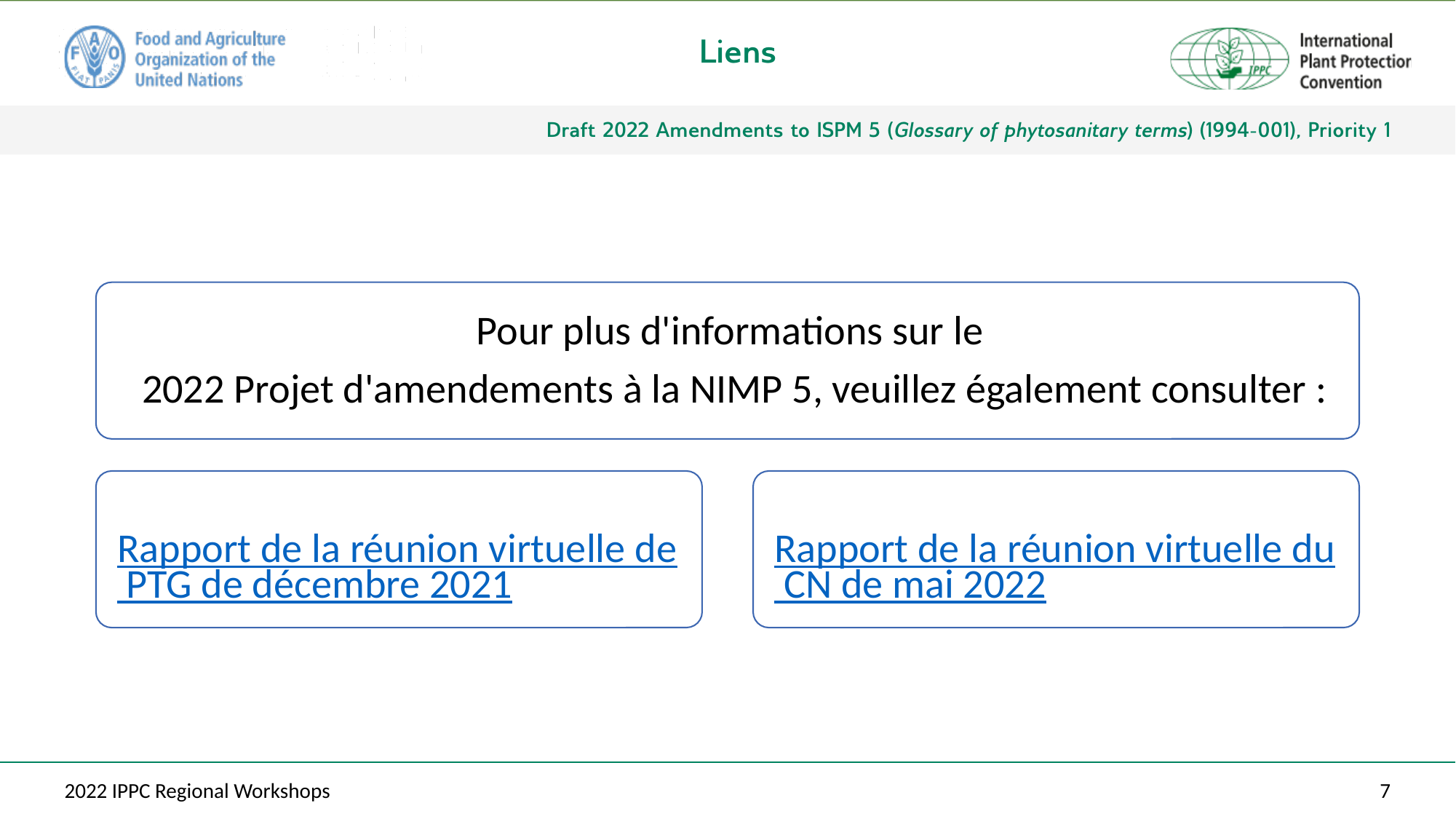

# Liens
Pour plus d'informations sur le
 2022 Projet d'amendements à la NIMP 5, veuillez également consulter :
Rapport de la réunion virtuelle de PTG de décembre 2021
Rapport de la réunion virtuelle du CN de mai 2022